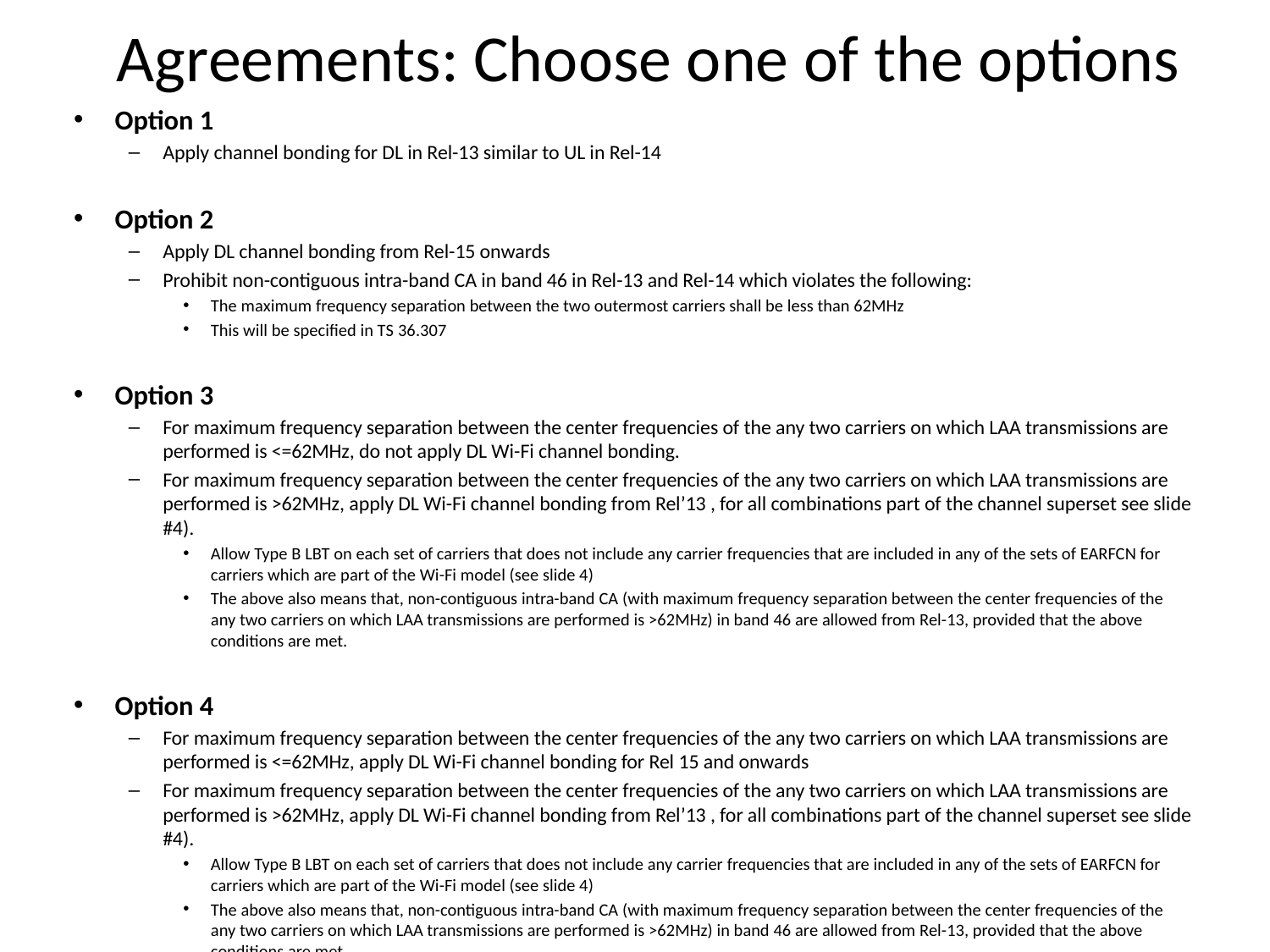

# Agreements: Choose one of the options
Option 1
Apply channel bonding for DL in Rel-13 similar to UL in Rel-14

Option 2
Apply DL channel bonding from Rel-15 onwards
Prohibit non-contiguous intra-band CA in band 46 in Rel-13 and Rel-14 which violates the following:
The maximum frequency separation between the two outermost carriers shall be less than 62MHz
This will be specified in TS 36.307

Option 3
For maximum frequency separation between the center frequencies of the any two carriers on which LAA transmissions are performed is <=62MHz, do not apply DL Wi-Fi channel bonding.
For maximum frequency separation between the center frequencies of the any two carriers on which LAA transmissions are performed is >62MHz, apply DL Wi-Fi channel bonding from Rel’13 , for all combinations part of the channel superset see slide #4).
Allow Type B LBT on each set of carriers that does not include any carrier frequencies that are included in any of the sets of EARFCN for carriers which are part of the Wi-Fi model (see slide 4)
The above also means that, non-contiguous intra-band CA (with maximum frequency separation between the center frequencies of the any two carriers on which LAA transmissions are performed is >62MHz) in band 46 are allowed from Rel-13, provided that the above conditions are met.

Option 4
For maximum frequency separation between the center frequencies of the any two carriers on which LAA transmissions are performed is <=62MHz, apply DL Wi-Fi channel bonding for Rel 15 and onwards
For maximum frequency separation between the center frequencies of the any two carriers on which LAA transmissions are performed is >62MHz, apply DL Wi-Fi channel bonding from Rel’13 , for all combinations part of the channel superset see slide #4).
Allow Type B LBT on each set of carriers that does not include any carrier frequencies that are included in any of the sets of EARFCN for carriers which are part of the Wi-Fi model (see slide 4)
The above also means that, non-contiguous intra-band CA (with maximum frequency separation between the center frequencies of the any two carriers on which LAA transmissions are performed is >62MHz) in band 46 are allowed from Rel-13, provided that the above conditions are met.